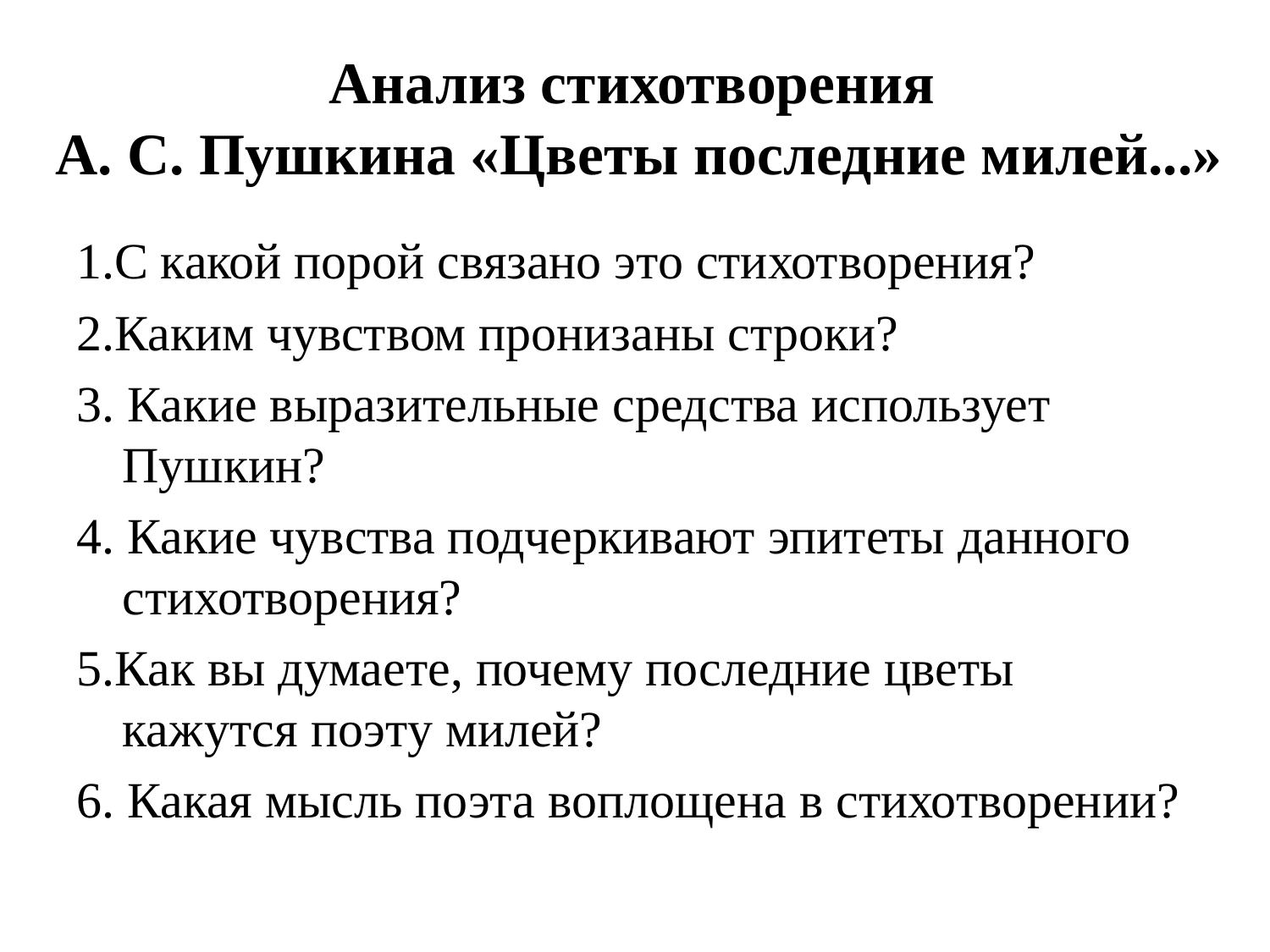

# Анализ стихотворения  А. С. Пушкина «Цветы последние милей...»
1.С какой порой связано это стихотворения?
2.Каким чувством пронизаны строки?
3. Какие выразительные средства использует Пушкин?
4. Какие чувства подчеркивают эпитеты данного стихотворения?
5.Как вы думаете, почему последние цветы кажутся поэту милей?
6. Какая мысль поэта воплощена в стихотворении?